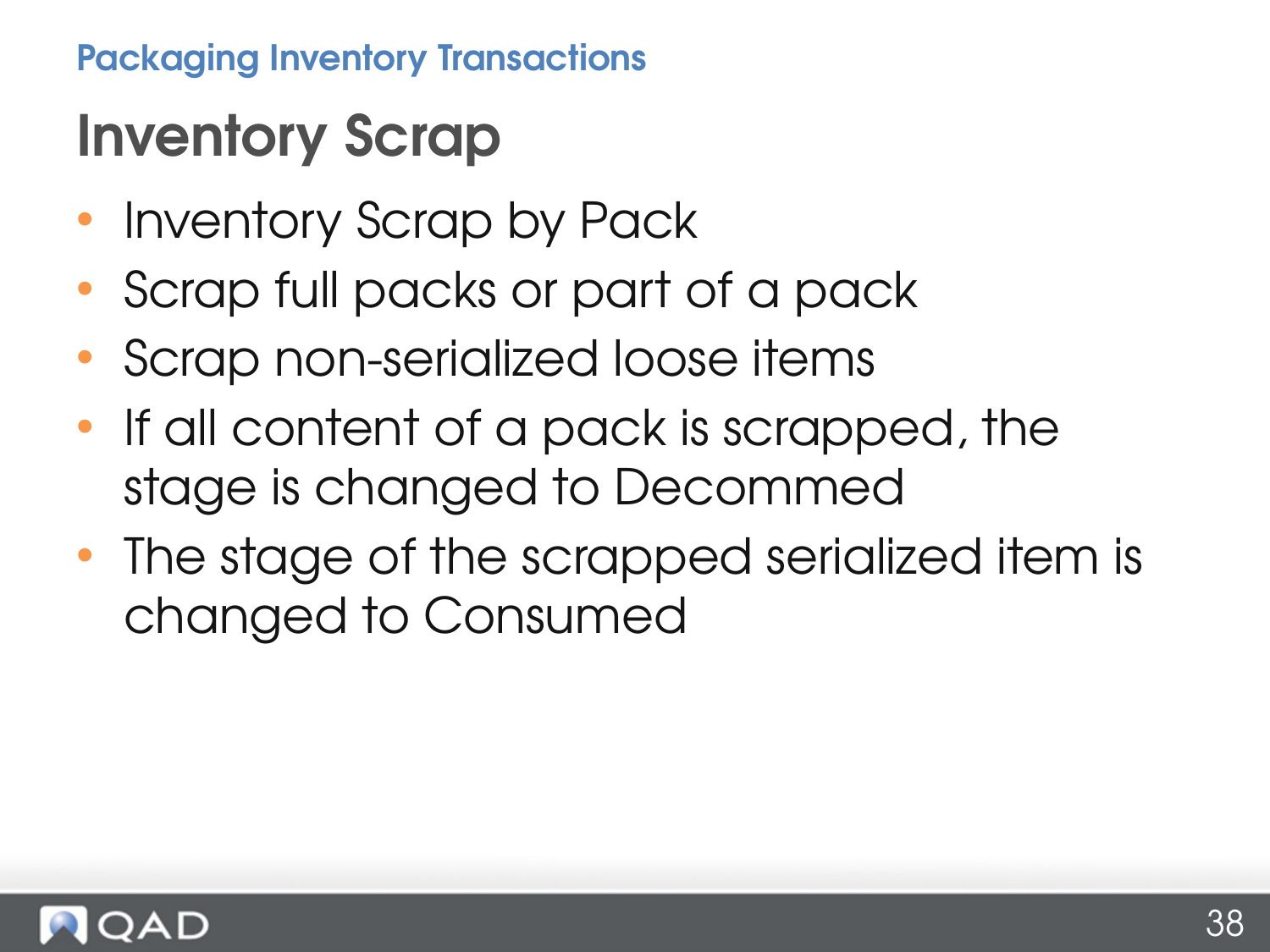

Packaging Inventory Transactions
# Inventory Scrap
Inventory Scrap by Pack
Scrap full packs or part of a pack
Scrap non-serialized loose items
If all content of a pack is scrapped, the stage is changed to Decommed
The stage of the scrapped serialized item is changed to Consumed

38